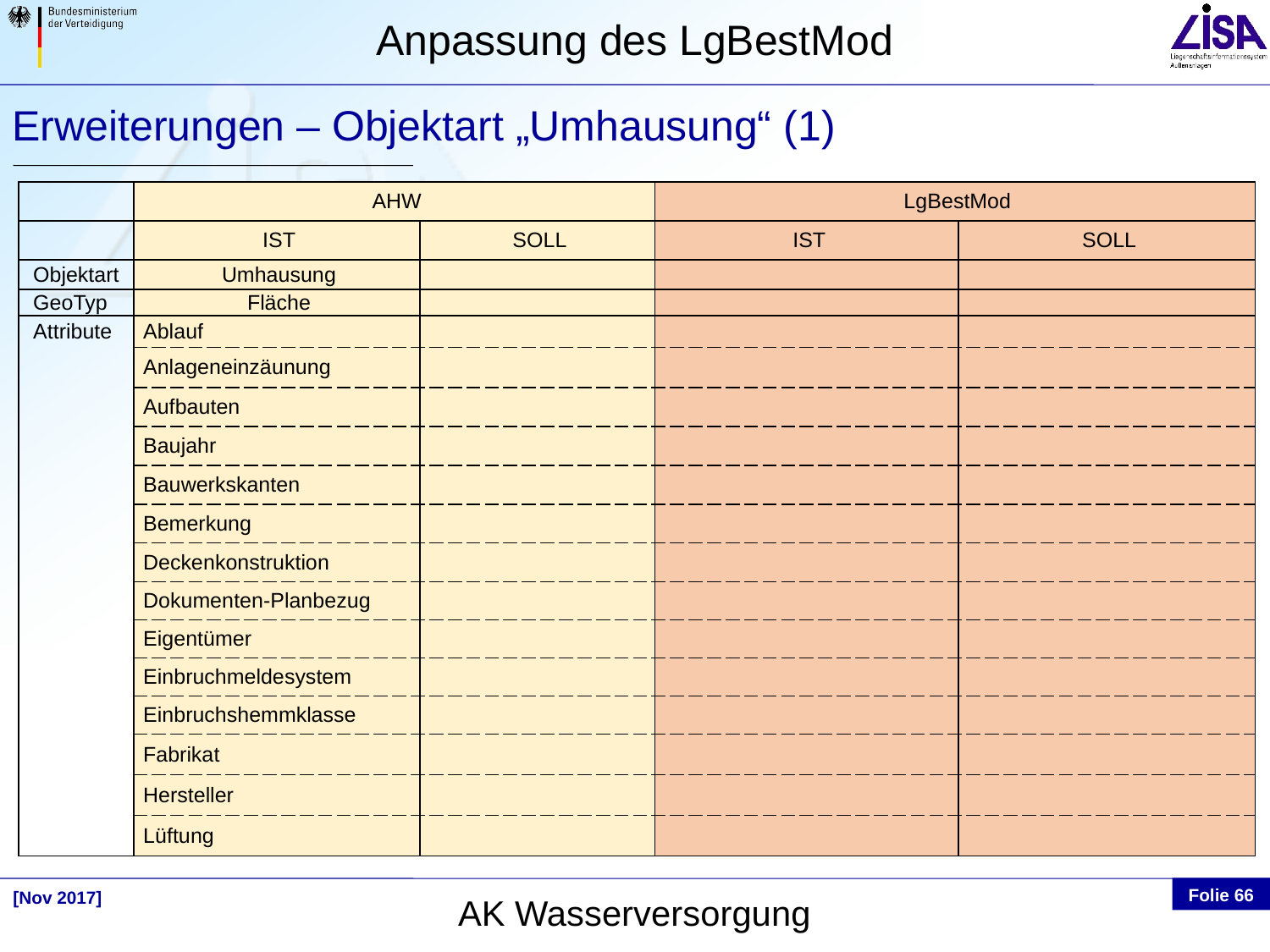

Erweiterungen – Objektart „Umhausung“ (1)

|  | AHW |  | LgBestMod |  |
| --- | --- | --- | --- | --- |
|  | IST | SOLL | IST | SOLL |
| Objektart | Umhausung |  |  |  |
| GeoTyp | Fläche |  |  |  |
| Attribute | Ablauf |  |  |  |
|  | Anlageneinzäunung |  |  |  |
|  | Aufbauten |  |  |  |
|  | Baujahr |  |  |  |
|  | Bauwerkskanten |  |  |  |
|  | Bemerkung |  |  |  |
|  | Deckenkonstruktion |  |  |  |
|  | Dokumenten-Planbezug |  |  |  |
|  | Eigentümer |  |  |  |
|  | Einbruchmeldesystem |  |  |  |
|  | Einbruchshemmklasse |  |  |  |
|  | Fabrikat |  |  |  |
|  | Hersteller |  |  |  |
|  | Lüftung |  |  |  |